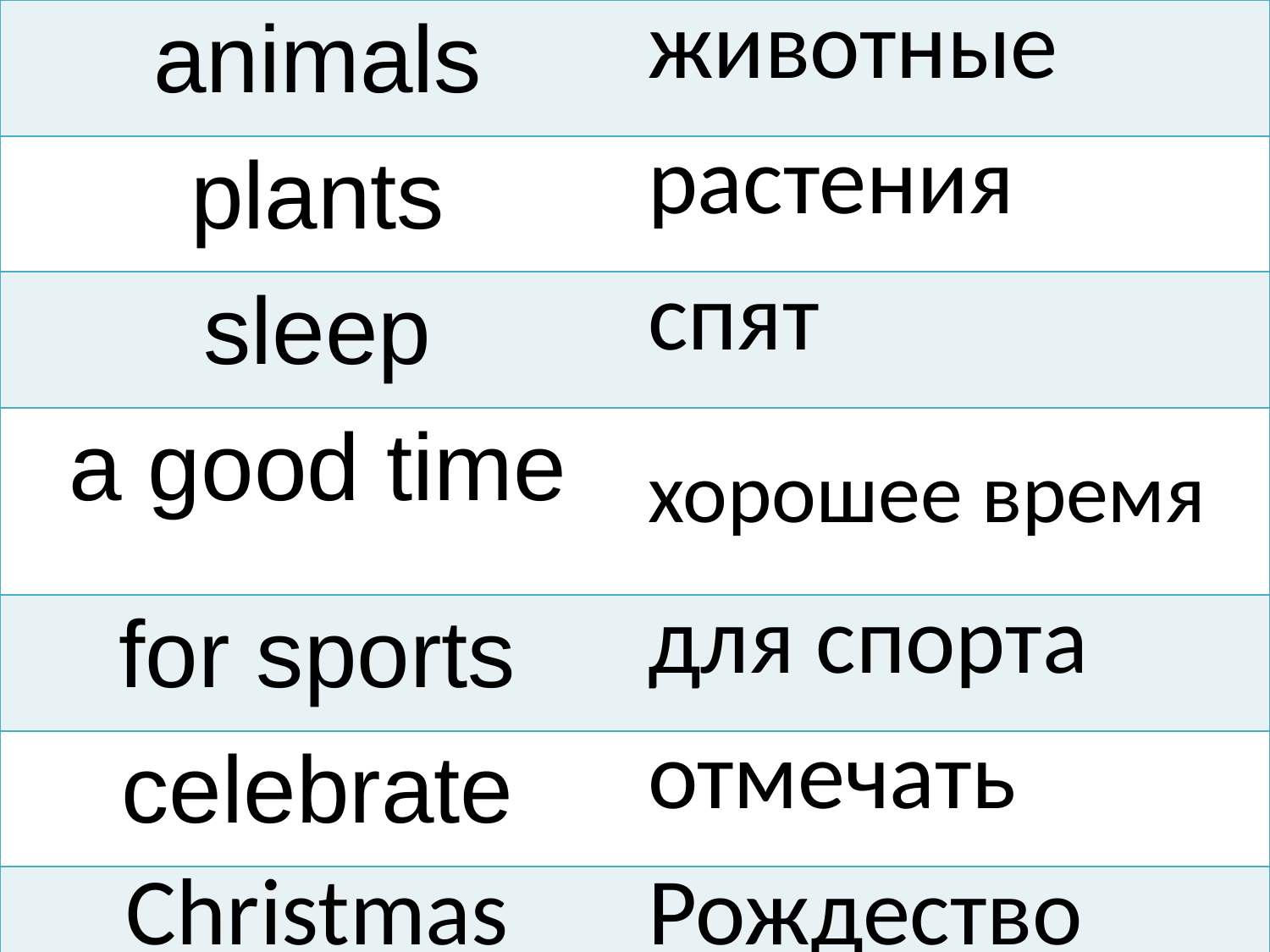

| animals | животные |
| --- | --- |
| plants | растения |
| sleep | спят |
| a good time | хорошее время |
| for sports | для спорта |
| celebrate | отмечать |
| Christmas | Рождество |